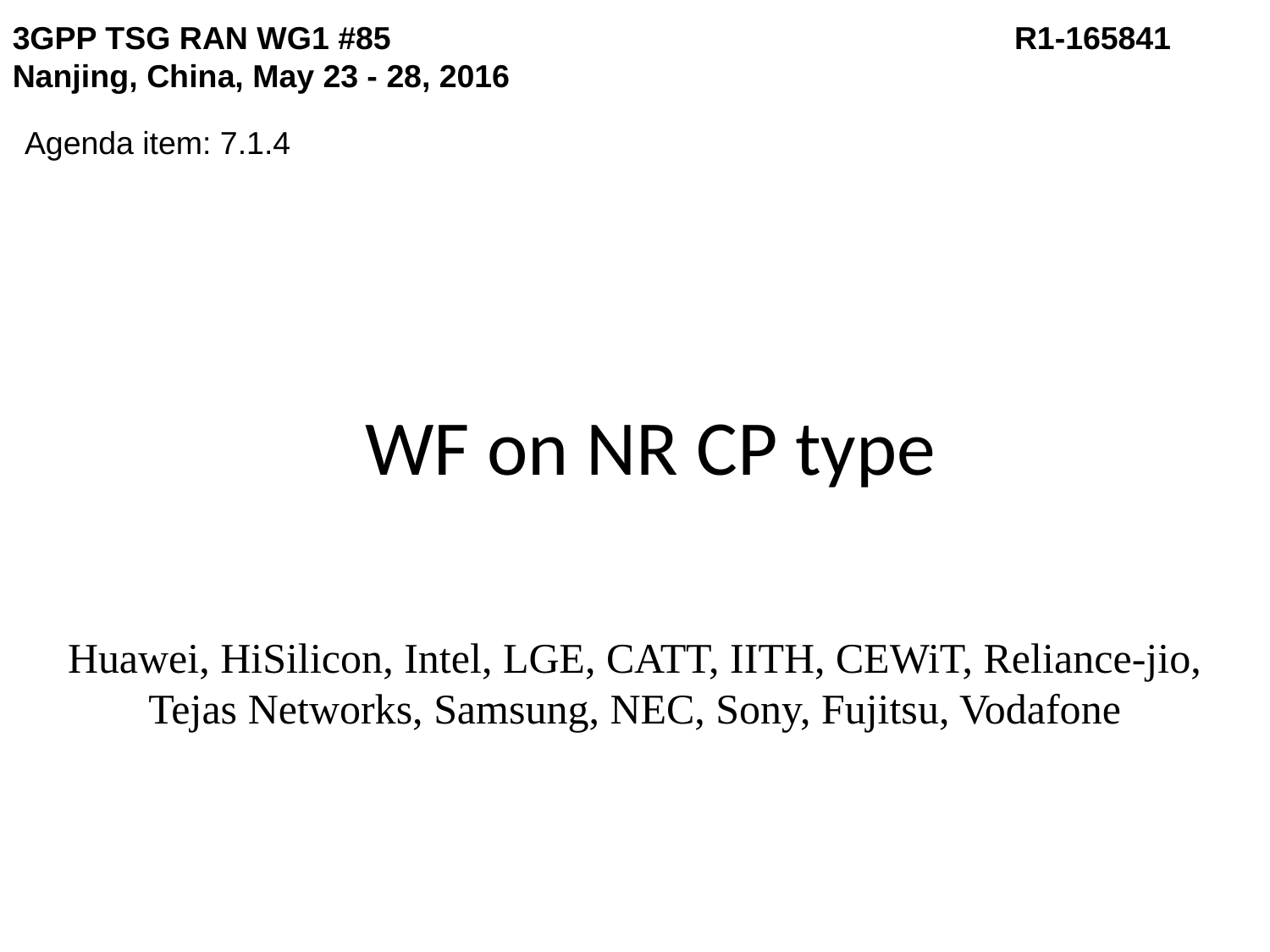

3GPP TSG RAN WG1 #85	             			                           R1-165841
Nanjing, China, May 23 - 28, 2016
Agenda item: 7.1.4
# WF on NR CP type
Huawei, HiSilicon, Intel, LGE, CATT, IITH, CEWiT, Reliance-jio, Tejas Networks, Samsung, NEC, Sony, Fujitsu, Vodafone